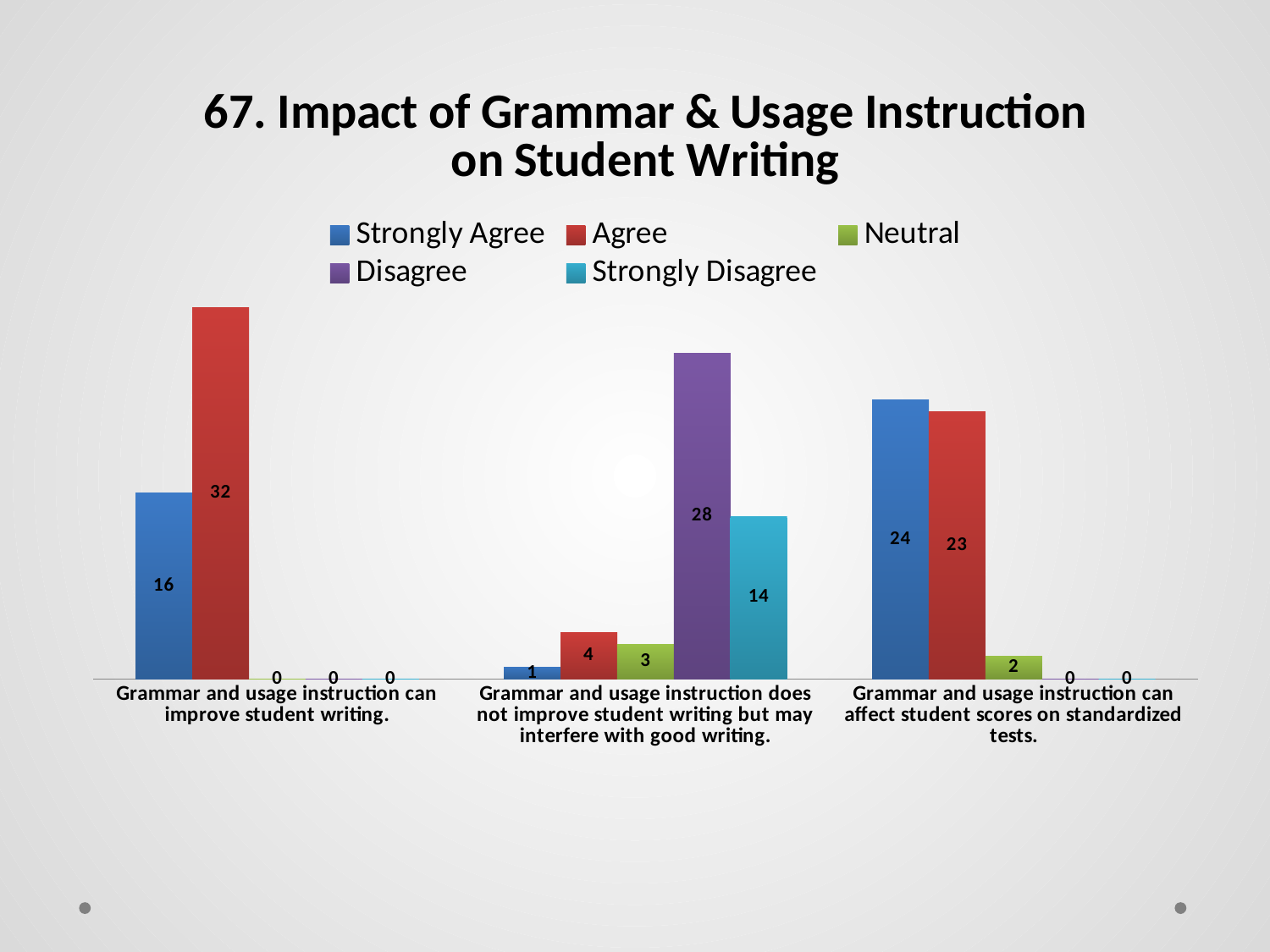

### Chart: 67. Impact of Grammar & Usage Instruction
on Student Writing

| Category | Strongly Agree | Agree | Neutral | Disagree | Strongly Disagree |
|---|---|---|---|---|---|
| Grammar and usage instruction can improve student writing. | 16.0 | 32.0 | 0.0 | 0.0 | 0.0 |
| Grammar and usage instruction does not improve student writing but may interfere with good writing. | 1.0 | 4.0 | 3.0 | 28.0 | 14.0 |
| Grammar and usage instruction can affect student scores on standardized tests. | 24.0 | 23.0 | 2.0 | 0.0 | 0.0 |